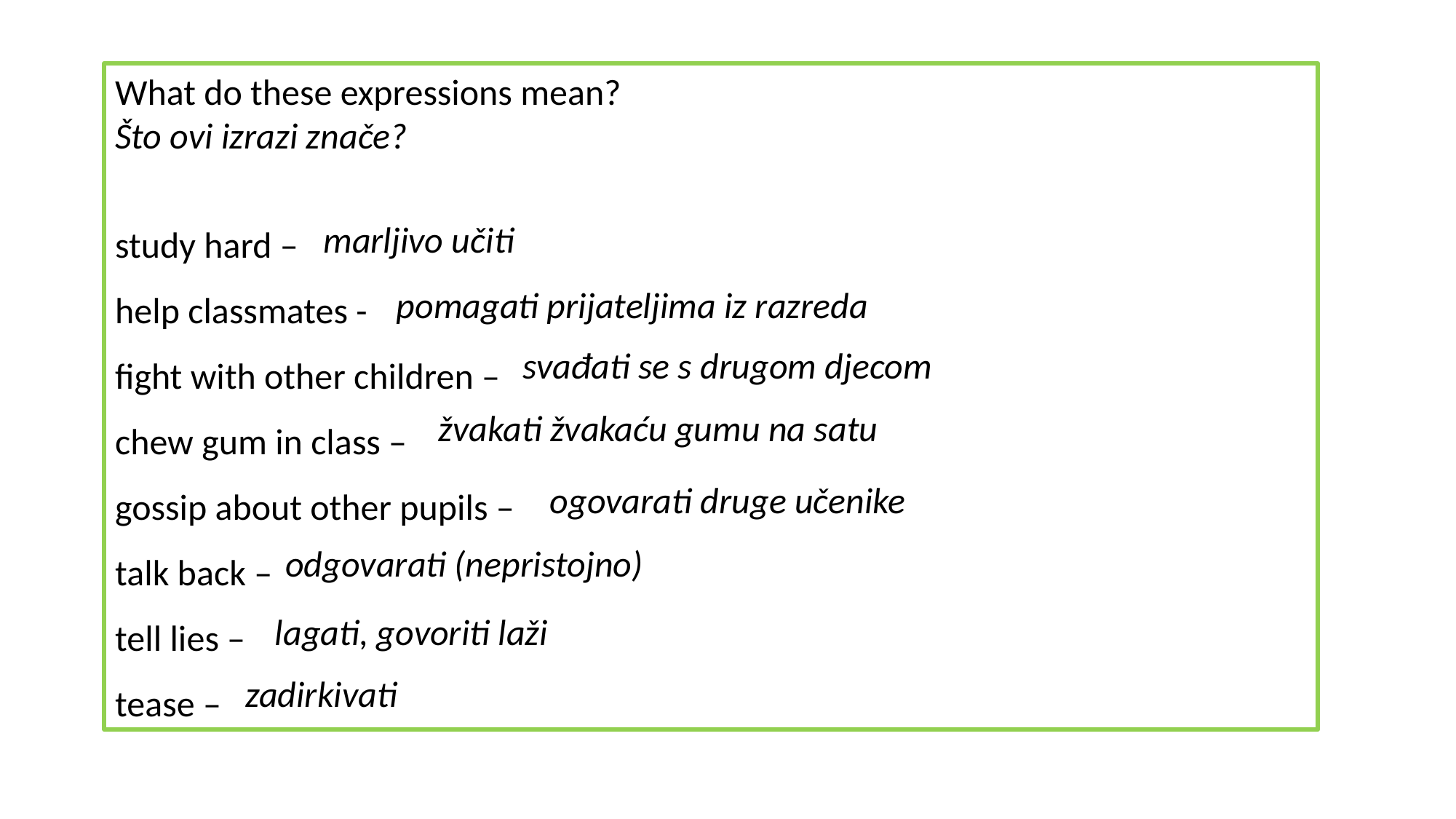

What do these expressions mean?
Što ovi izrazi znače?

study hard –
help classmates -
fight with other children –
chew gum in class –
gossip about other pupils –
talk back –
tell lies –
tease –
marljivo učiti
pomagati prijateljima iz razreda
svađati se s drugom djecom
žvakati žvakaću gumu na satu
ogovarati druge učenike
odgovarati (nepristojno)
lagati, govoriti laži
zadirkivati